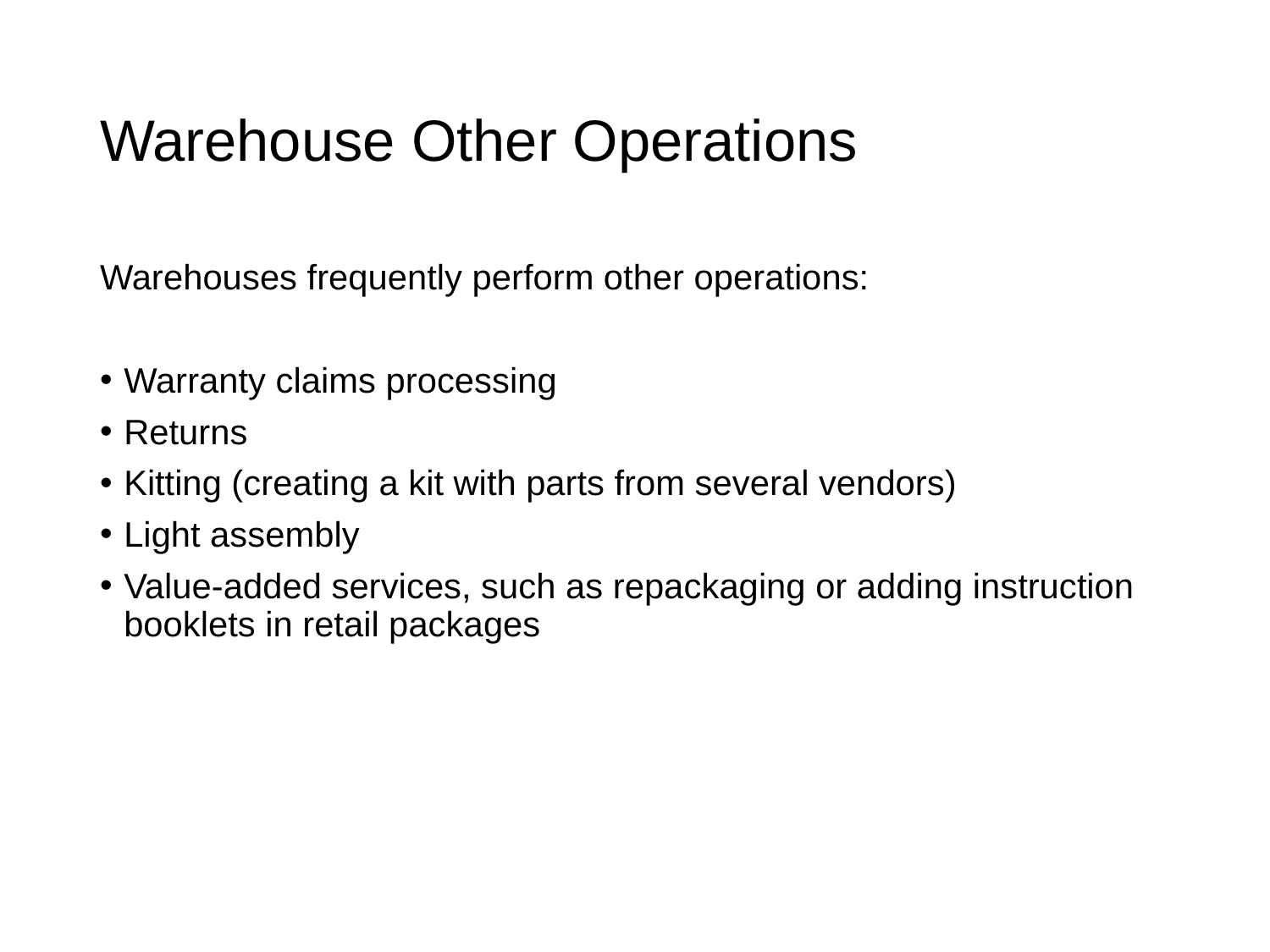

# Warehouse Other Operations
Warehouses frequently perform other operations:

Warranty claims processing
Returns
Kitting (creating a kit with parts from several vendors)
Light assembly
Value-added services, such as repackaging or adding instruction booklets in retail packages